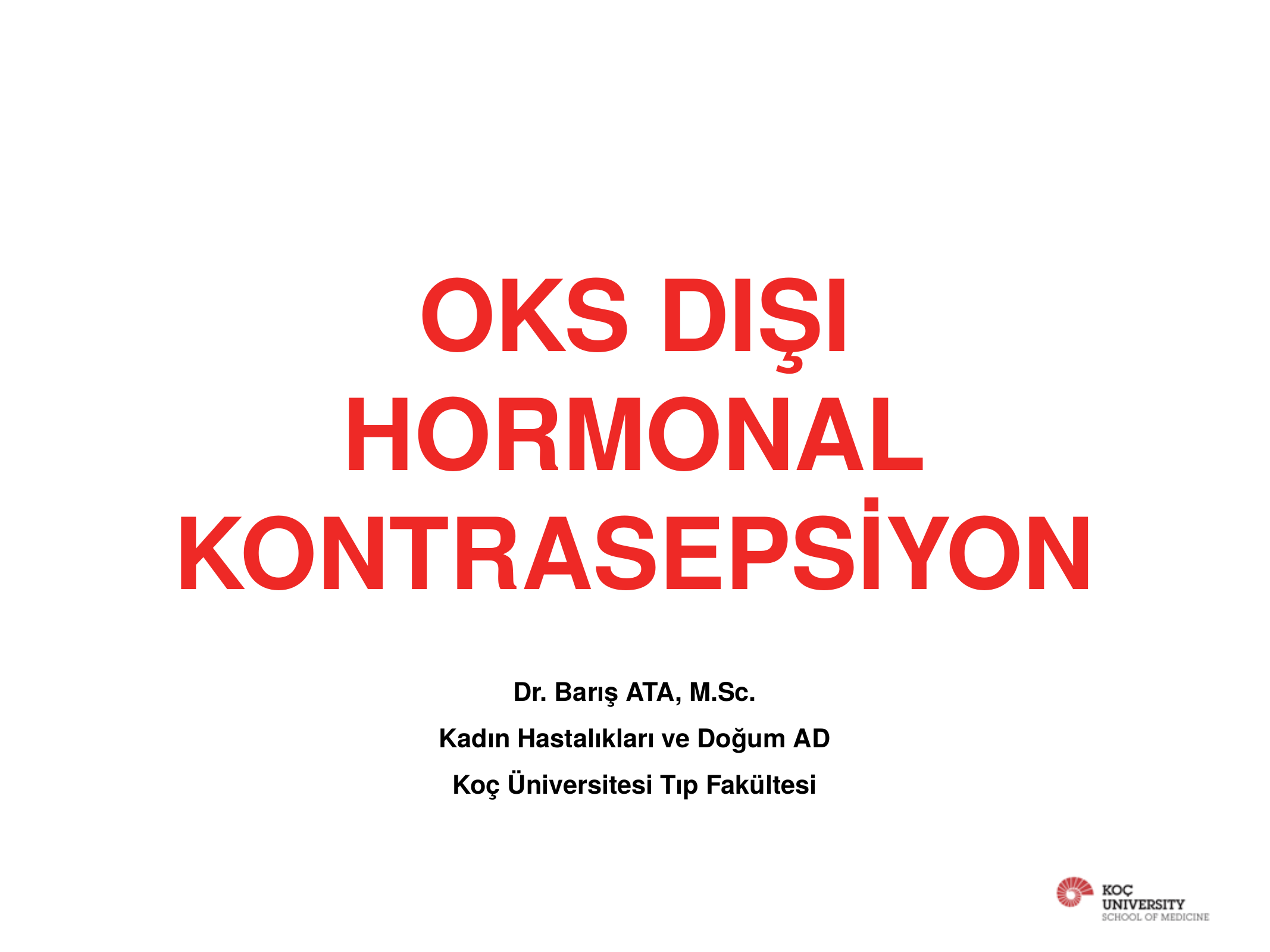

# OKS DIŞI HORMONAL KONTRASEPSİYON
Dr. Barış ATA, M.Sc.
Kadın Hastalıkları ve Doğum AD
Koç Üniversitesi Tıp Fakültesi